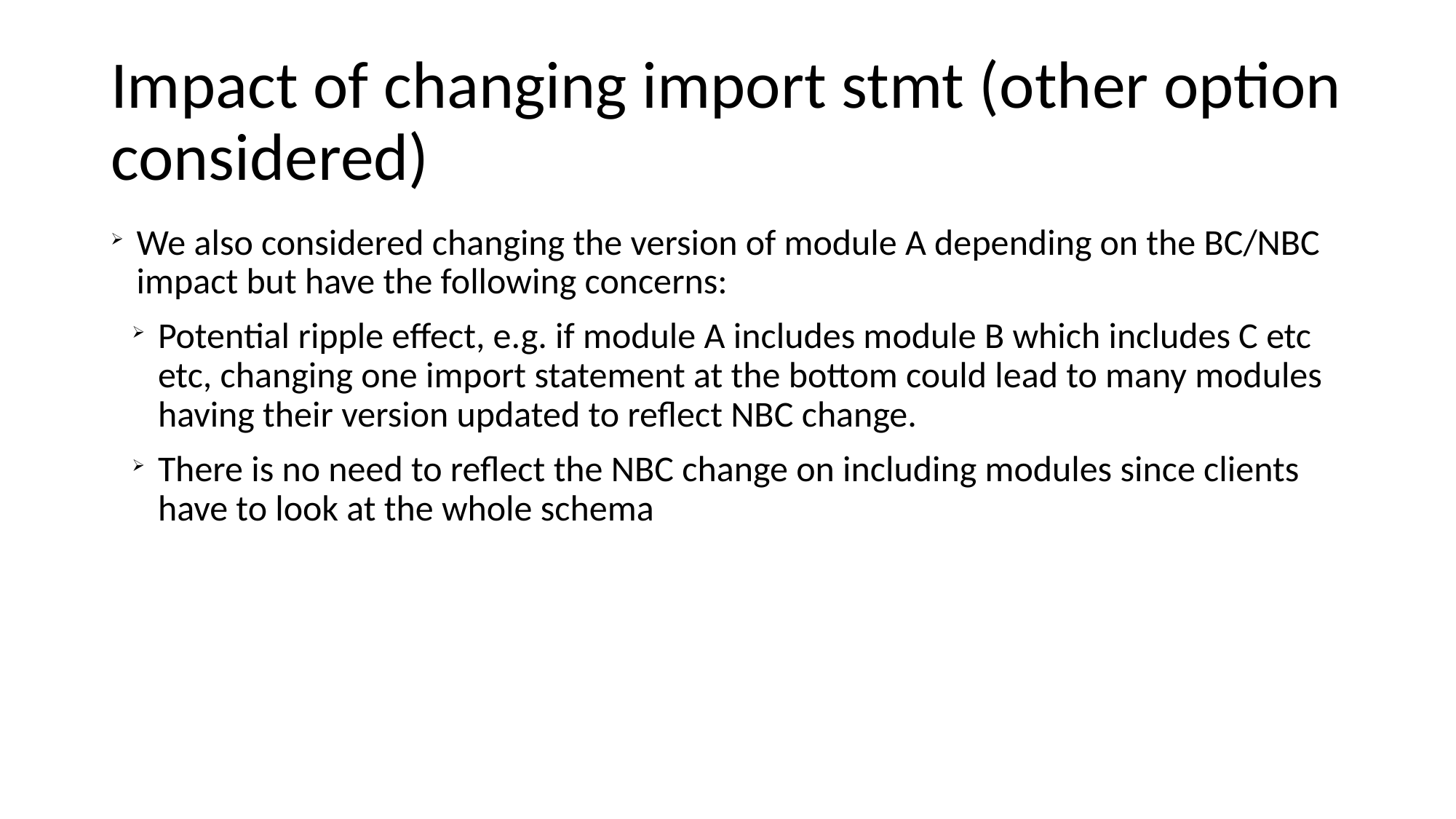

Impact of changing import stmt (other option considered)
We also considered changing the version of module A depending on the BC/NBC impact but have the following concerns:
Potential ripple effect, e.g. if module A includes module B which includes C etc etc, changing one import statement at the bottom could lead to many modules having their version updated to reflect NBC change.
There is no need to reflect the NBC change on including modules since clients have to look at the whole schema